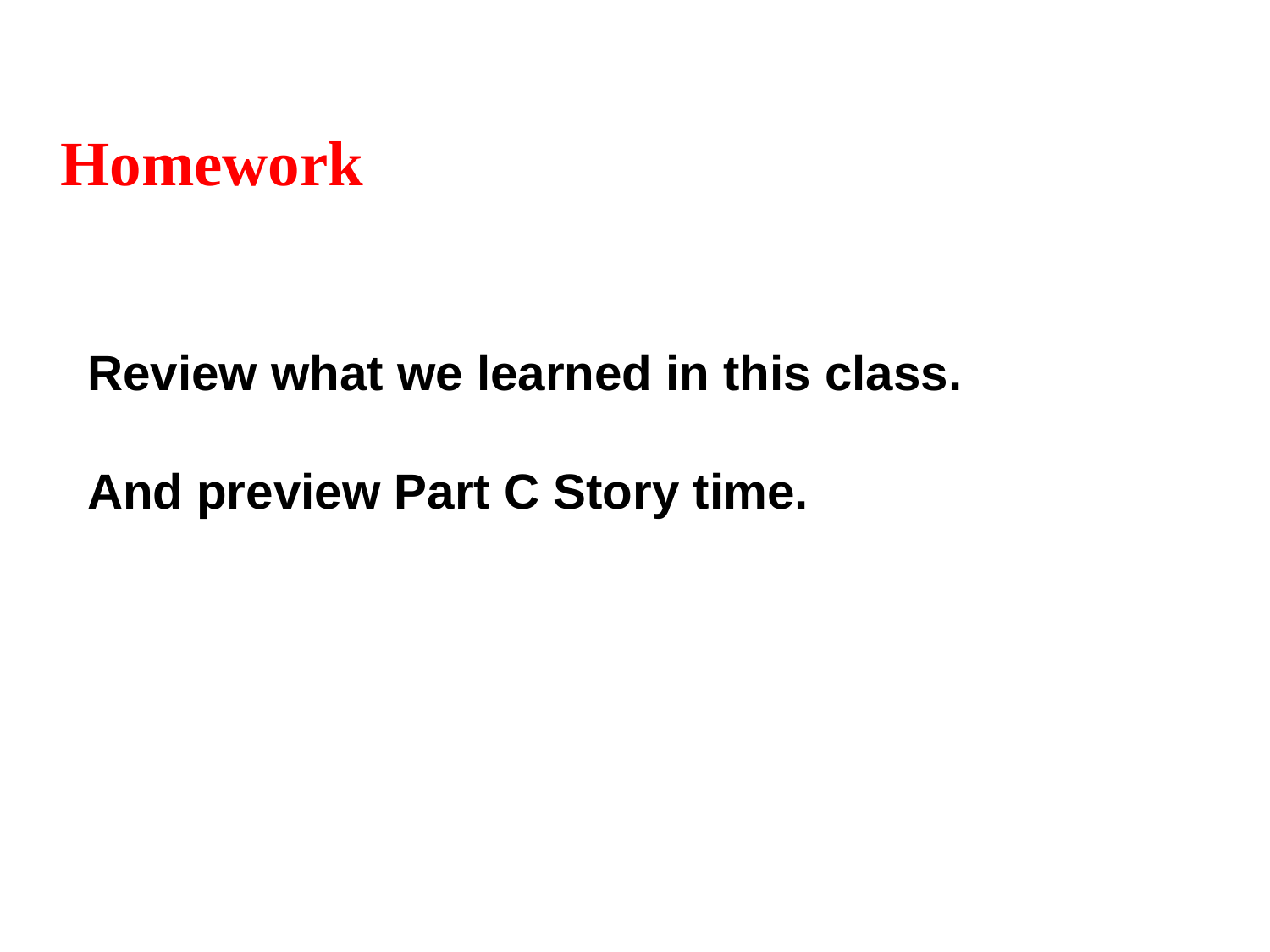

Homework
Review what we learned in this class.
And preview Part C Story time.